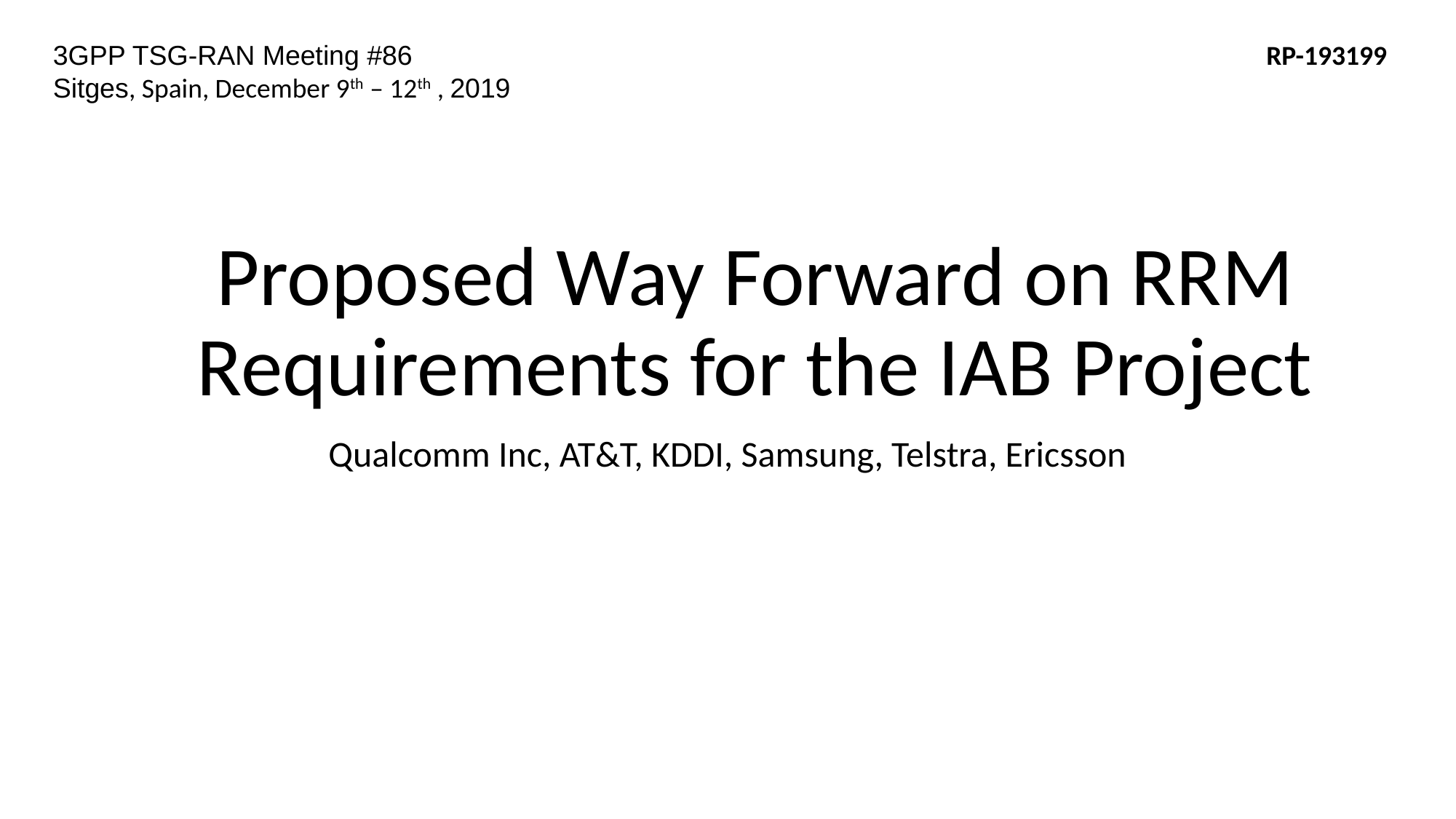

RP-193199
3GPP TSG-RAN Meeting #86
Sitges, Spain, December 9th – 12th , 2019
# Proposed Way Forward on RRM Requirements for the IAB Project
Qualcomm Inc, AT&T, KDDI, Samsung, Telstra, Ericsson